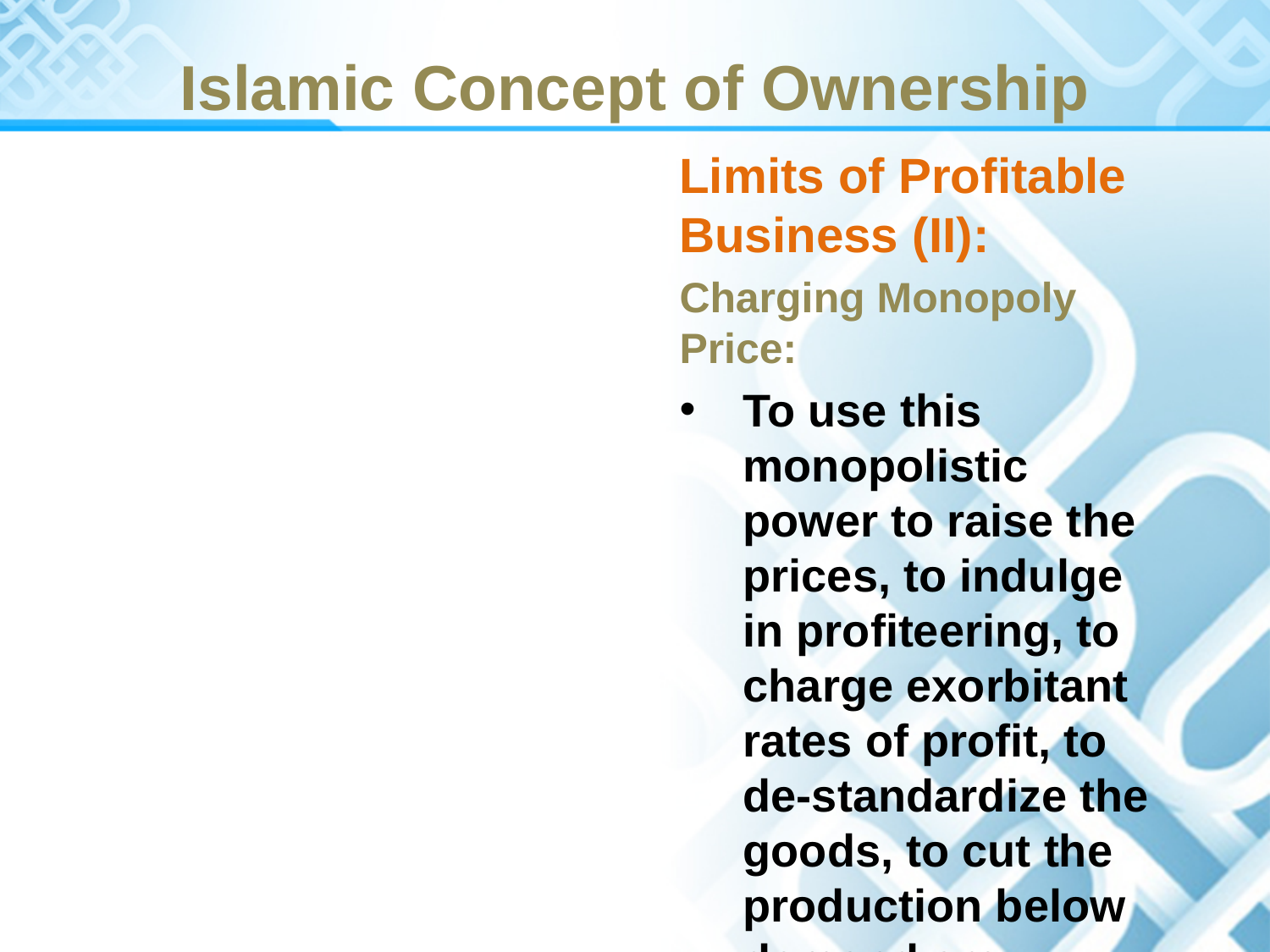

Islamic Concept of Ownership
Limits of Profitable Business (II):
Charging Monopoly Price:
To use this monopolistic power to raise the prices, to indulge in profiteering, to charge exorbitant rates of profit, to de-standardize the goods, to cut the production below demand are contrary to Islam